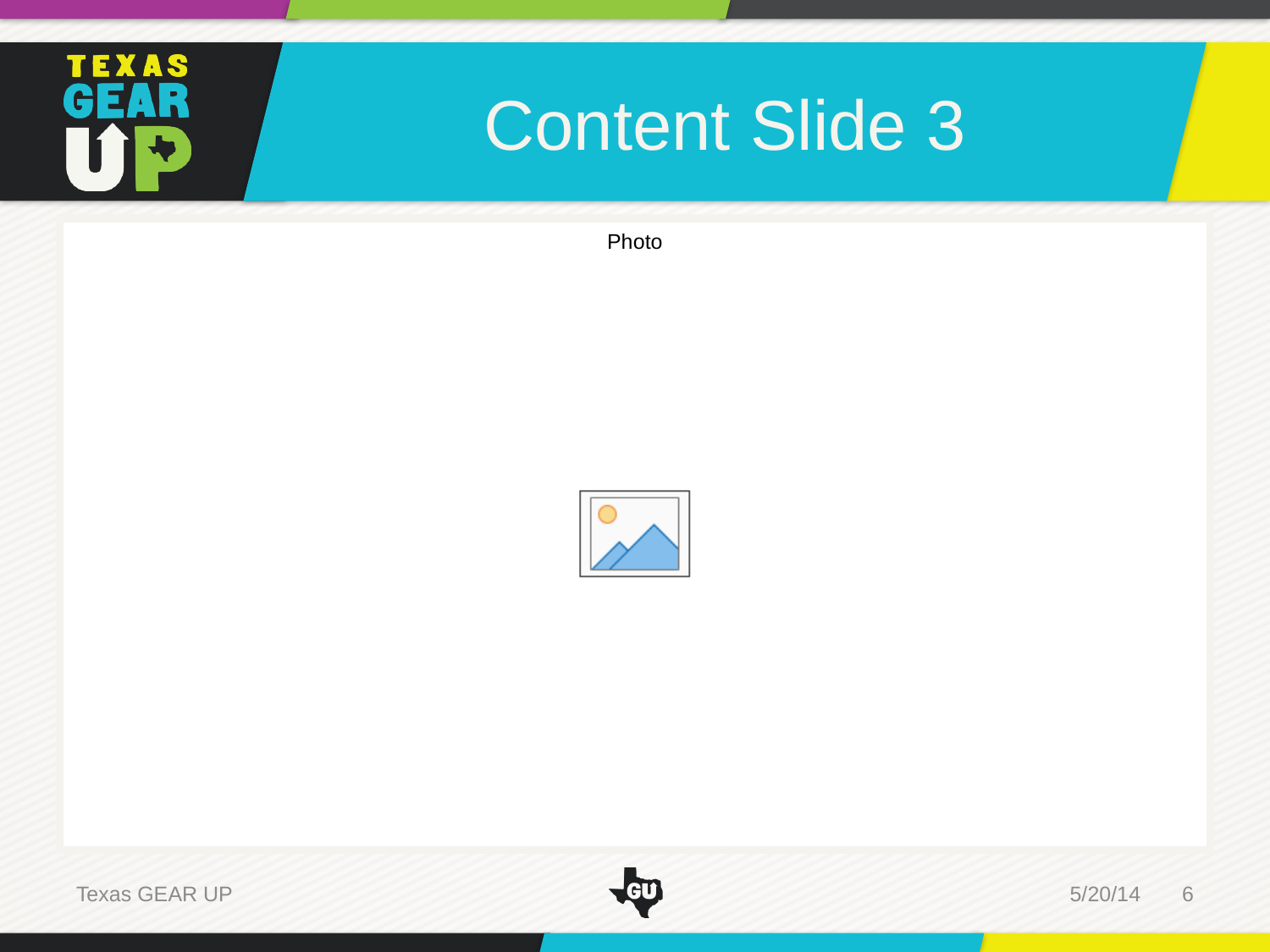

Content Slide 3

5/20/14
6
Texas GEAR UP